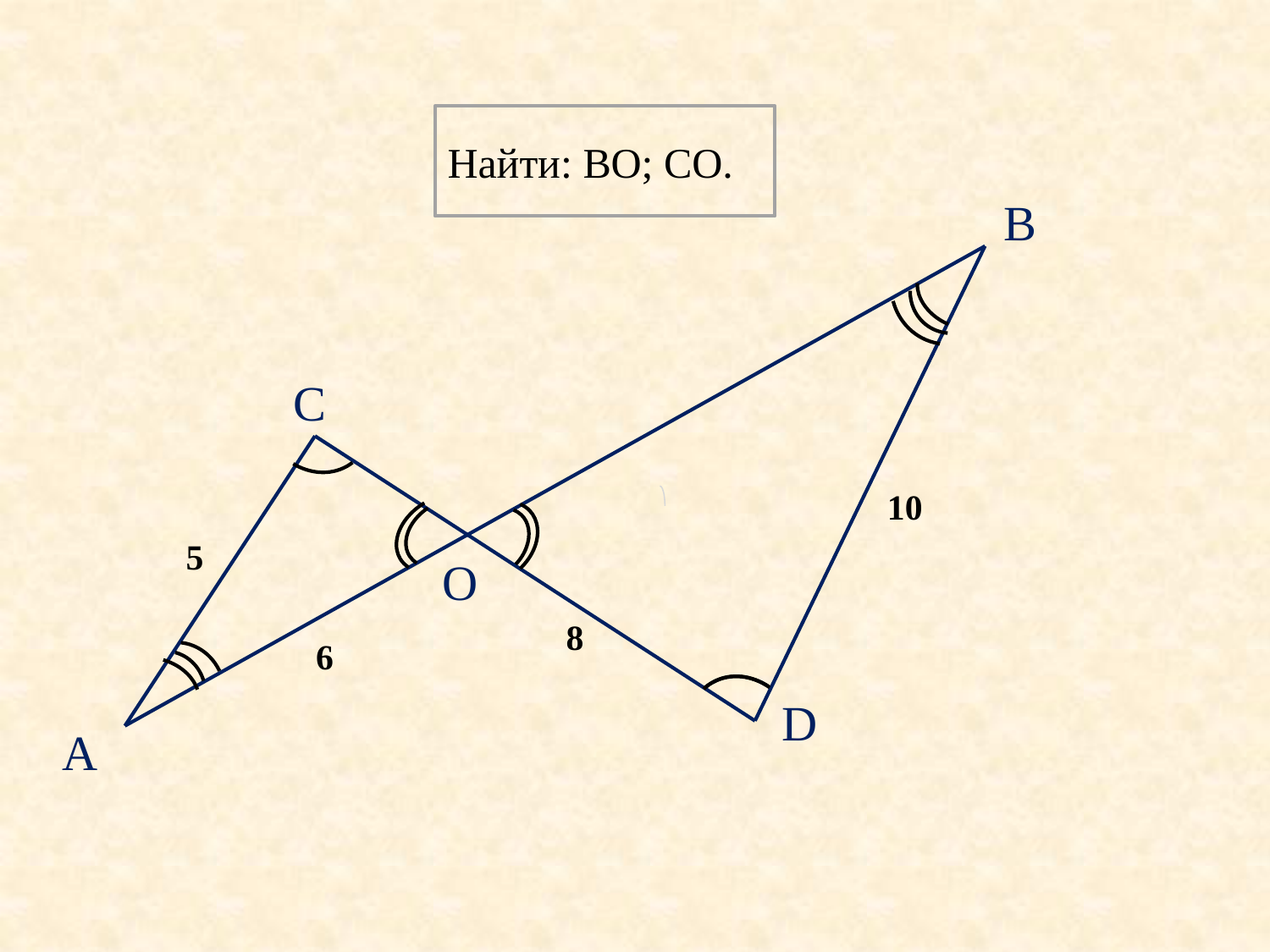

Найти: BO; CO.
B

C
10

5
O
8
6

D
A